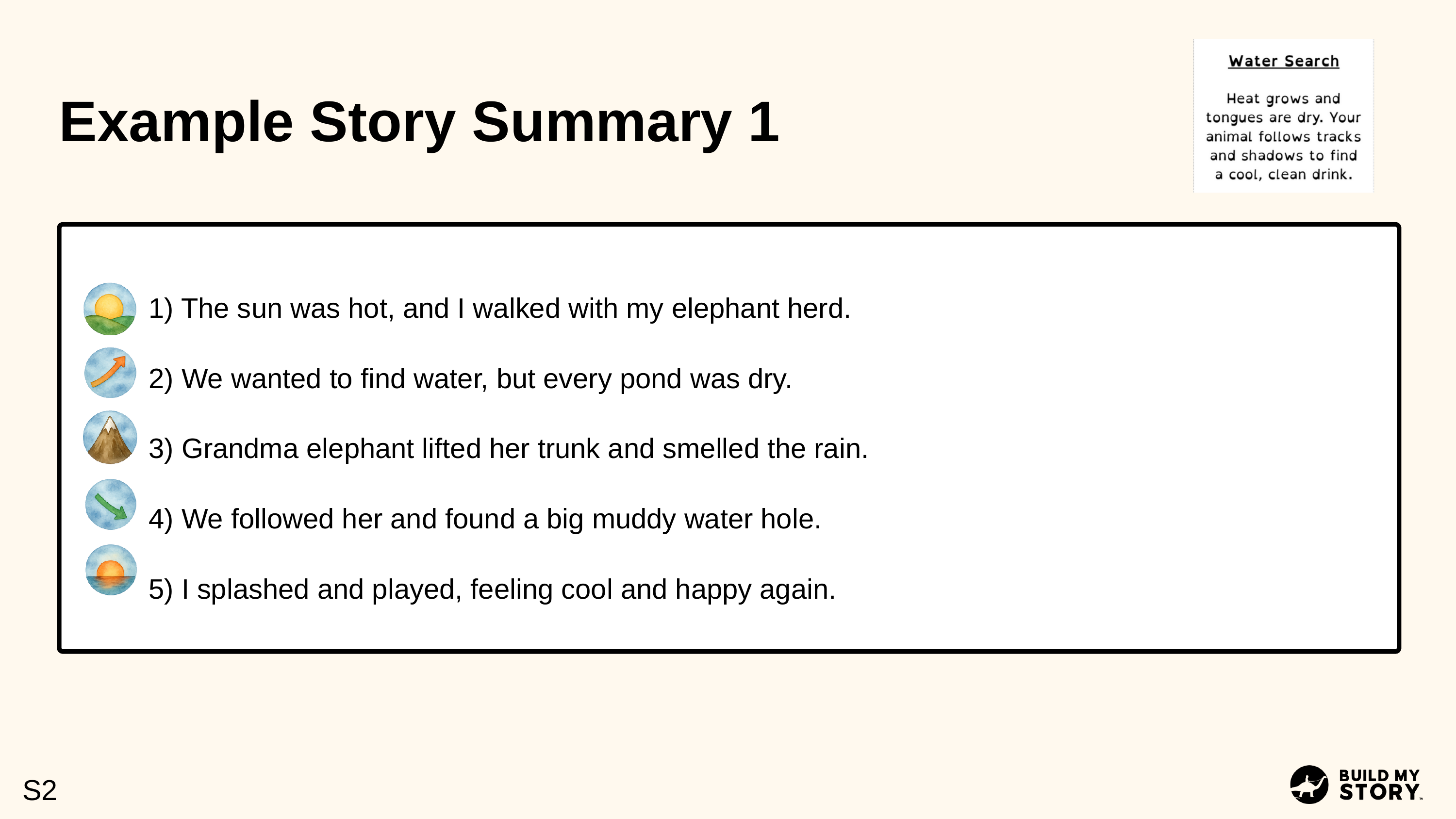

Example Story Summary 1

1) The sun was hot, and I walked with my elephant herd.
2) We wanted to find water, but every pond was dry.
3) Grandma elephant lifted her trunk and smelled the rain.
4) We followed her and found a big muddy water hole.
5) I splashed and played, feeling cool and happy again.

S2